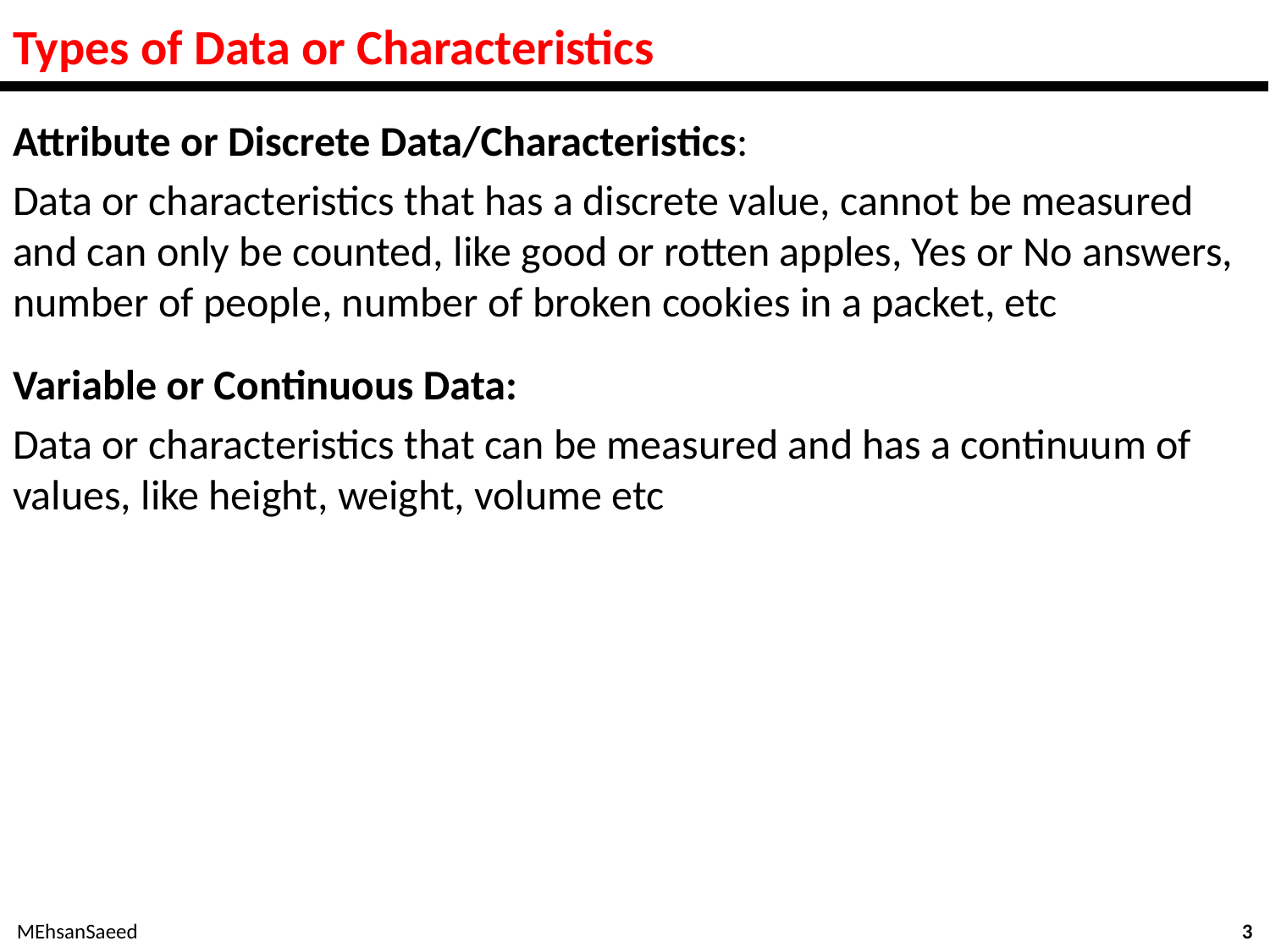

# Types of Data or Characteristics
Attribute or Discrete Data/Characteristics:
Data or characteristics that has a discrete value, cannot be measured and can only be counted, like good or rotten apples, Yes or No answers, number of people, number of broken cookies in a packet, etc
Variable or Continuous Data:
Data or characteristics that can be measured and has a continuum of values, like height, weight, volume etc
MEhsanSaeed
3